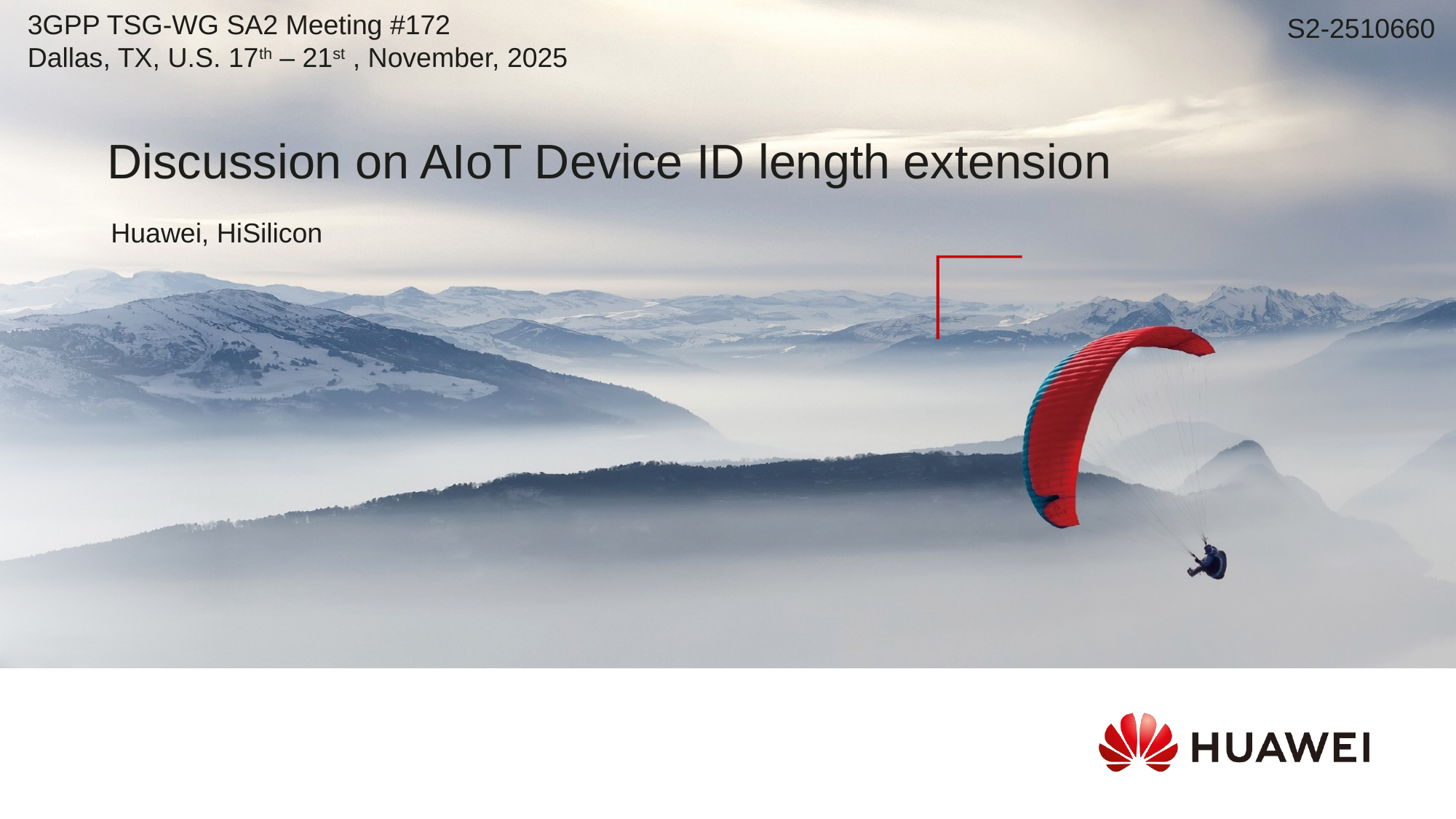

3GPP TSG-WG SA2 Meeting #172
Dallas, TX, U.S. 17th – 21st , November, 2025
S2-2510660
# Discussion on AIoT Device ID length extension
Huawei, HiSilicon